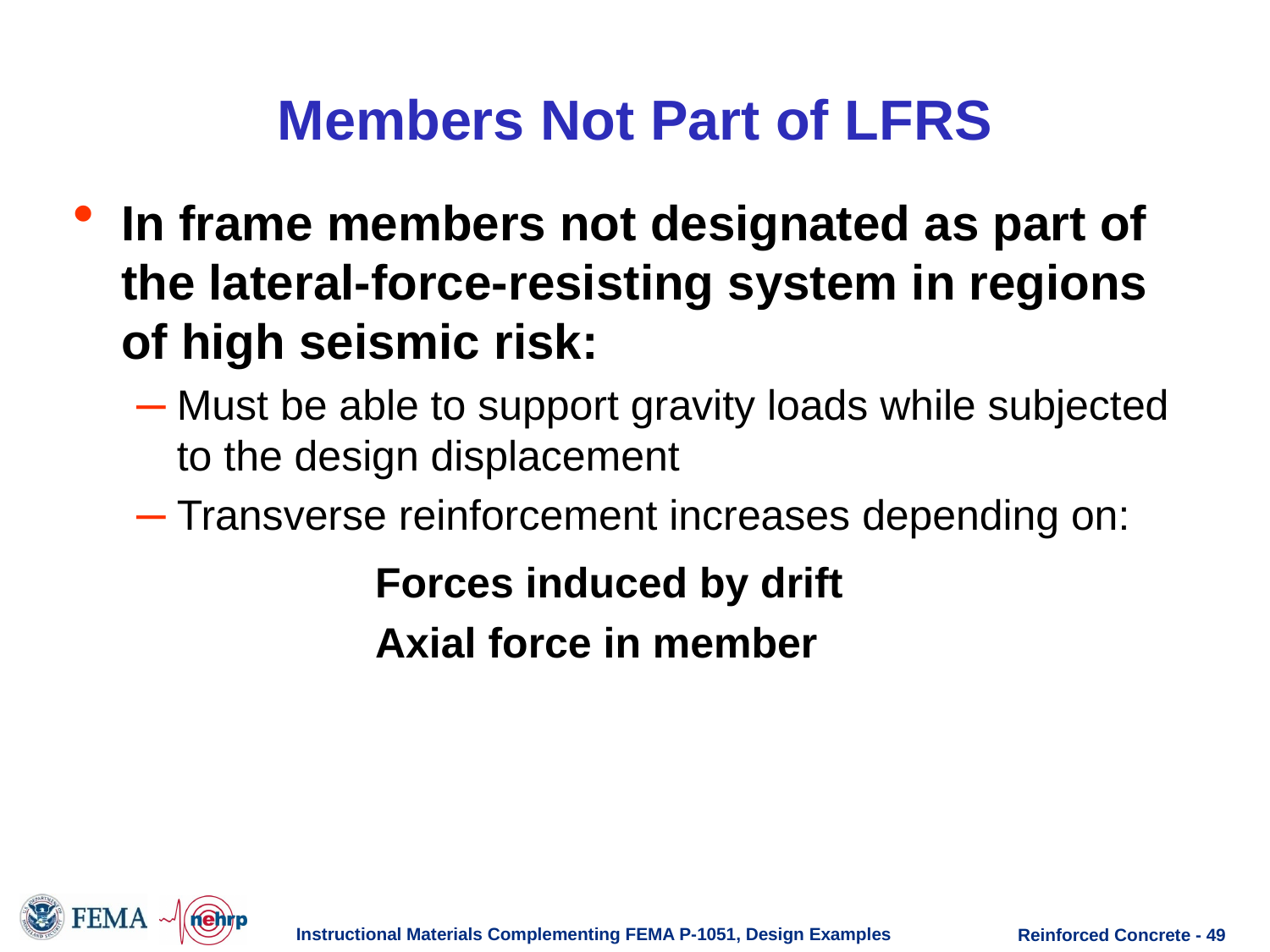

# Members Not Part of LFRS
In frame members not designated as part of the lateral-force-resisting system in regions of high seismic risk:
Must be able to support gravity loads while subjected to the design displacement
Transverse reinforcement increases depending on:
			Forces induced by drift
			Axial force in member

Instructional Materials Complementing FEMA P-1051, Design Examples